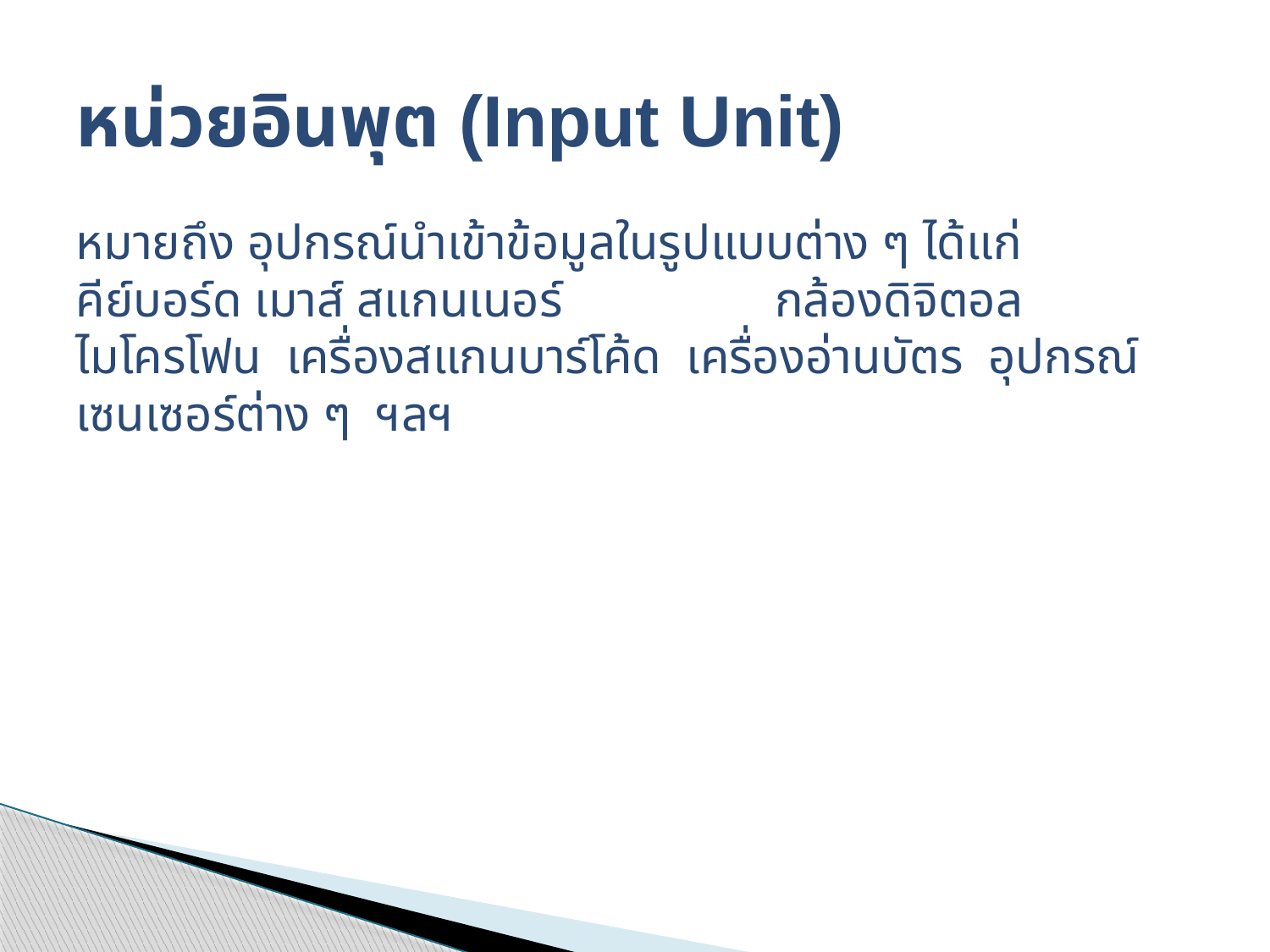

# หน่วยอินพุต (Input Unit)
หมายถึง อุปกรณ์นำเข้าข้อมูลในรูปแบบต่าง ๆ ได้แก่ คีย์บอร์ด เมาส์ สแกนเนอร์                 กล้องดิจิตอล  ไมโครโฟน  เครื่องสแกนบาร์โค้ด  เครื่องอ่านบัตร  อุปกรณ์เซนเซอร์ต่าง ๆ  ฯลฯ